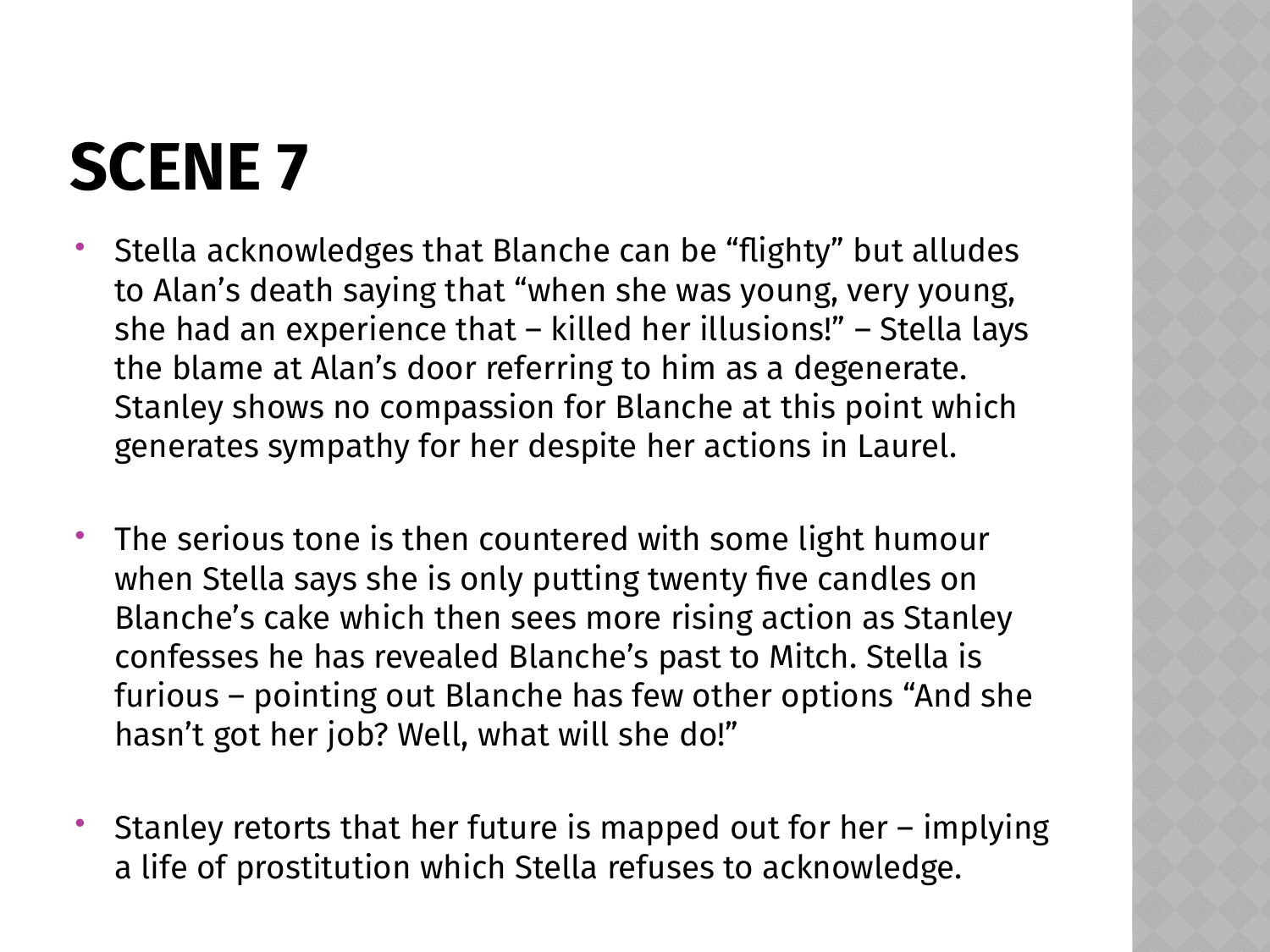

# Scene 7
Stella acknowledges that Blanche can be “flighty” but alludes to Alan’s death saying that “when she was young, very young, she had an experience that – killed her illusions!” – Stella lays the blame at Alan’s door referring to him as a degenerate. Stanley shows no compassion for Blanche at this point which generates sympathy for her despite her actions in Laurel.

The serious tone is then countered with some light humour when Stella says she is only putting twenty five candles on Blanche’s cake which then sees more rising action as Stanley confesses he has revealed Blanche’s past to Mitch. Stella is furious – pointing out Blanche has few other options “And she hasn’t got her job? Well, what will she do!”

Stanley retorts that her future is mapped out for her – implying a life of prostitution which Stella refuses to acknowledge.